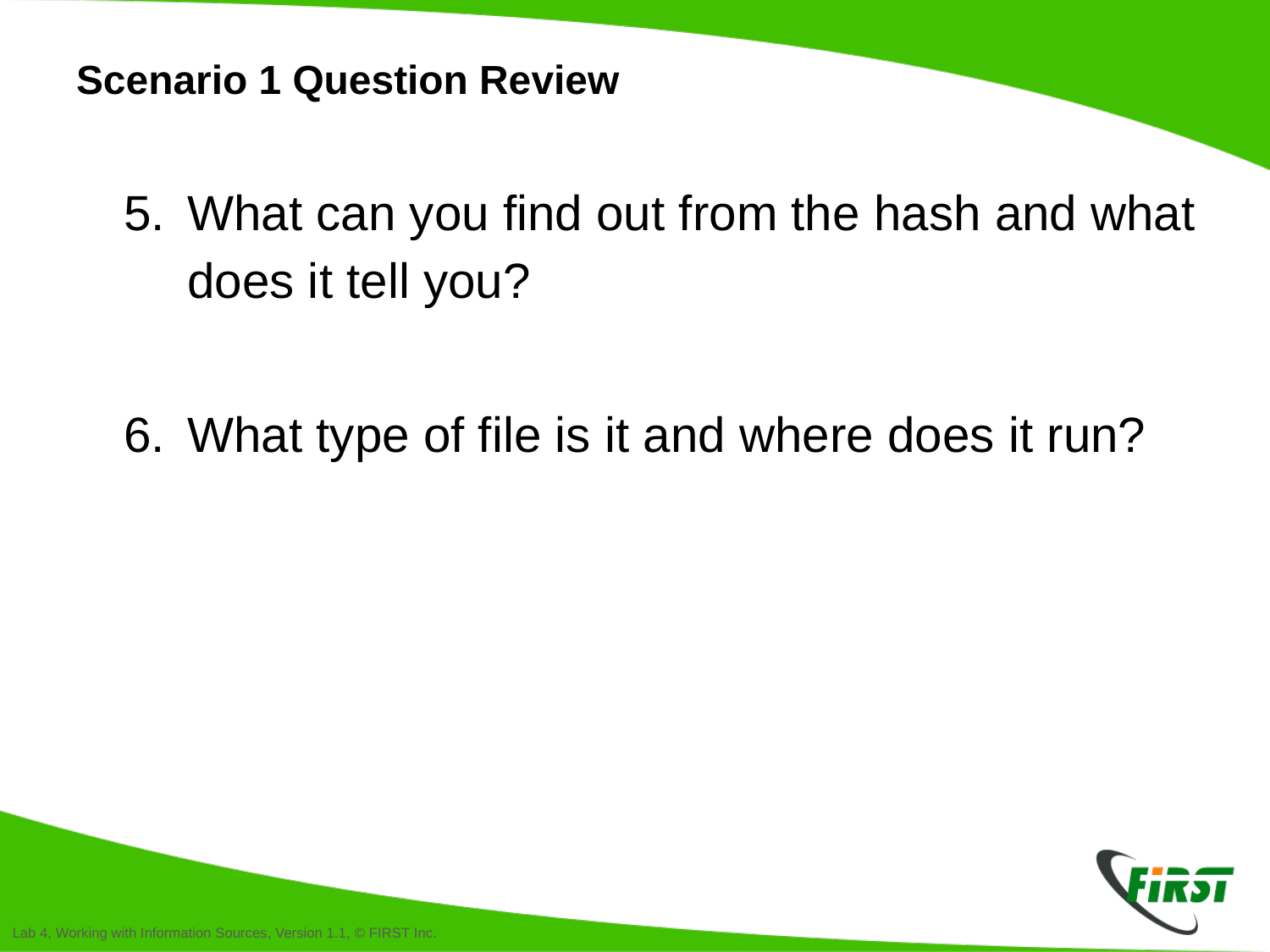

# Scenario 1 Question Review
What can you find out from the hash and what does it tell you?

What type of file is it and where does it run?